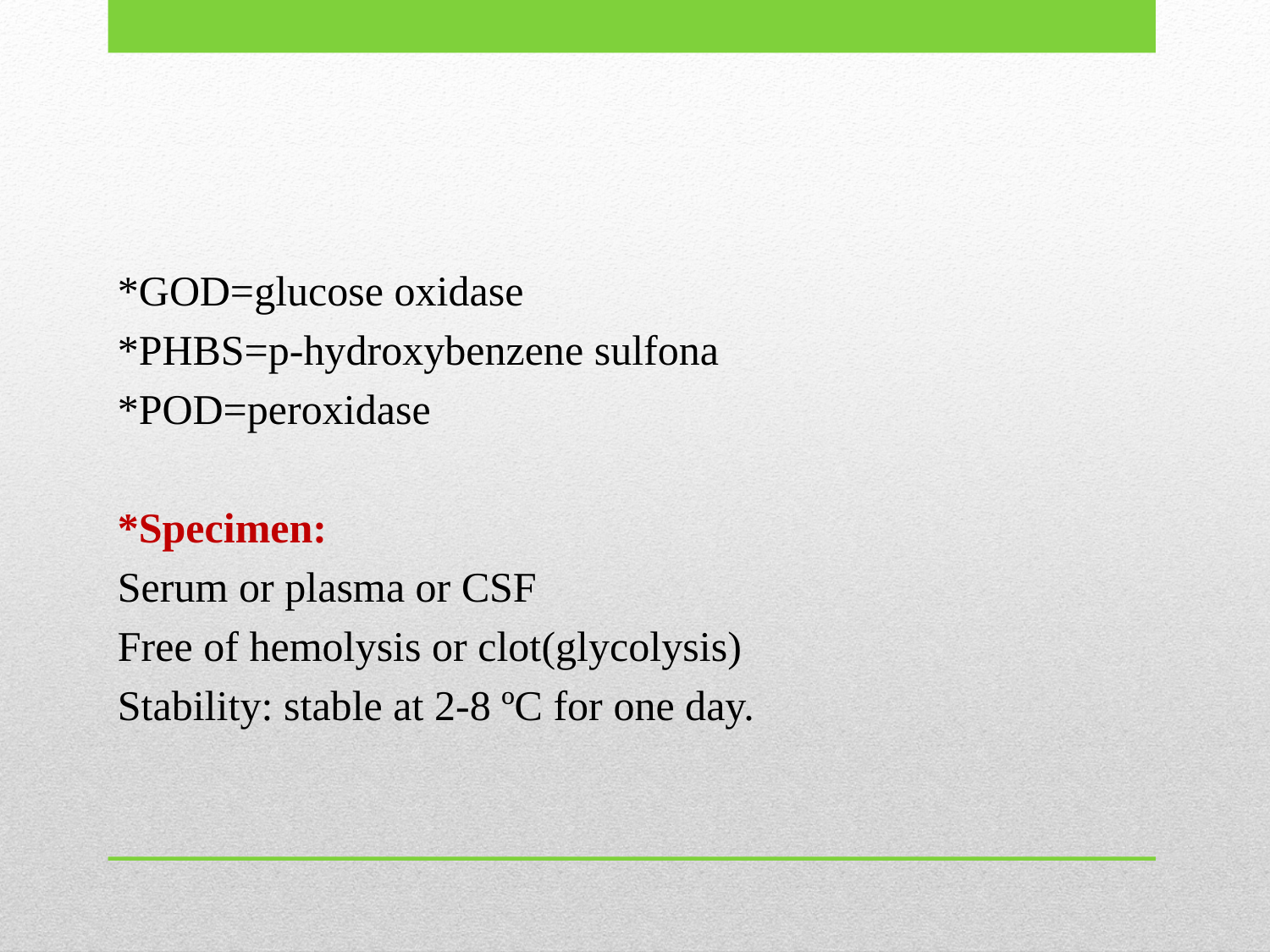

#
*GOD=glucose oxidase
*PHBS=p-hydroxybenzene sulfona
*POD=peroxidase

*Specimen:
Serum or plasma or CSF
Free of hemolysis or clot(glycolysis)
Stability: stable at 2-8 ºC for one day.